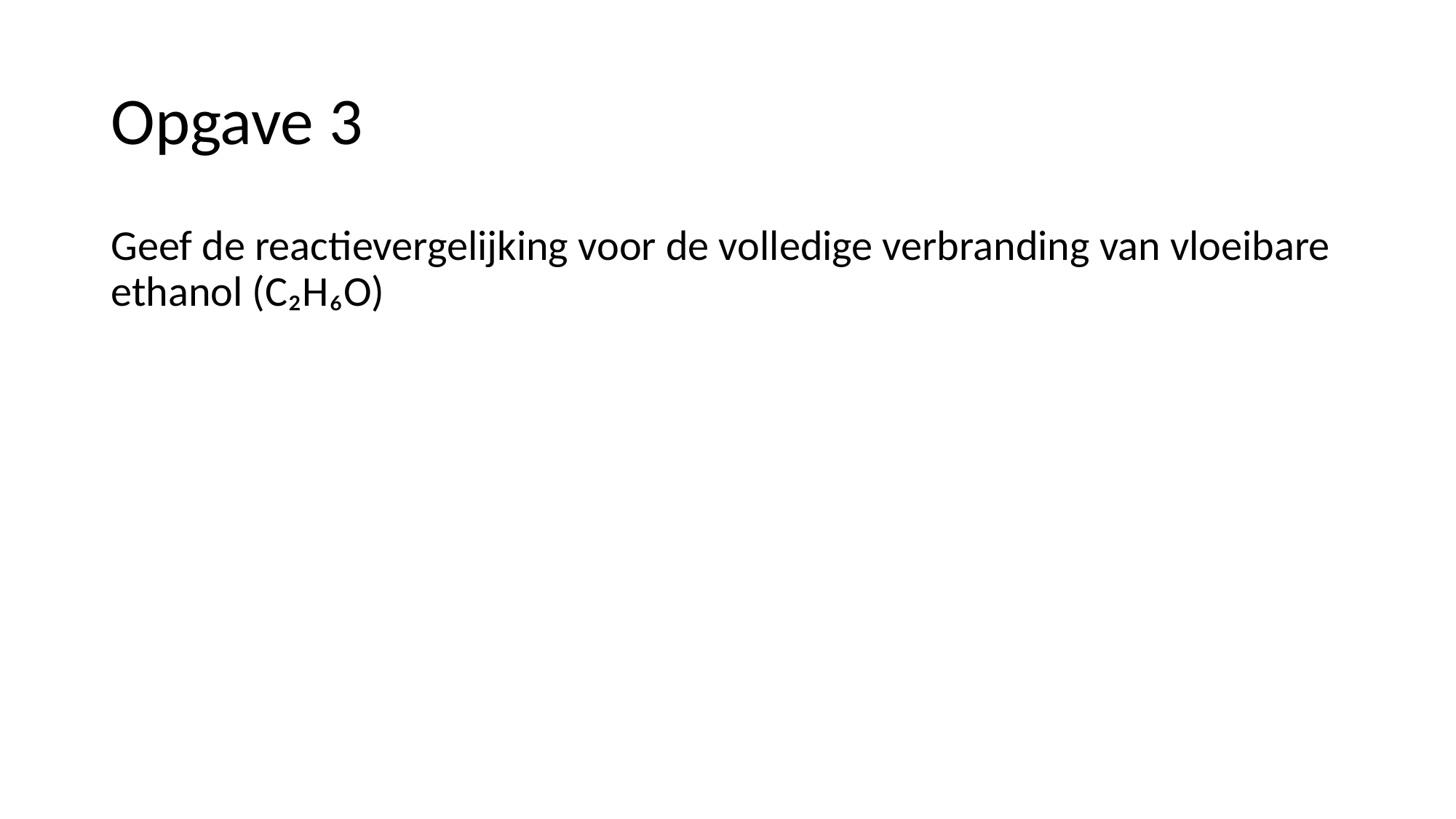

# Opgave 3
Geef de reactievergelijking voor de volledige verbranding van vloeibare ethanol (C₂H₆O)